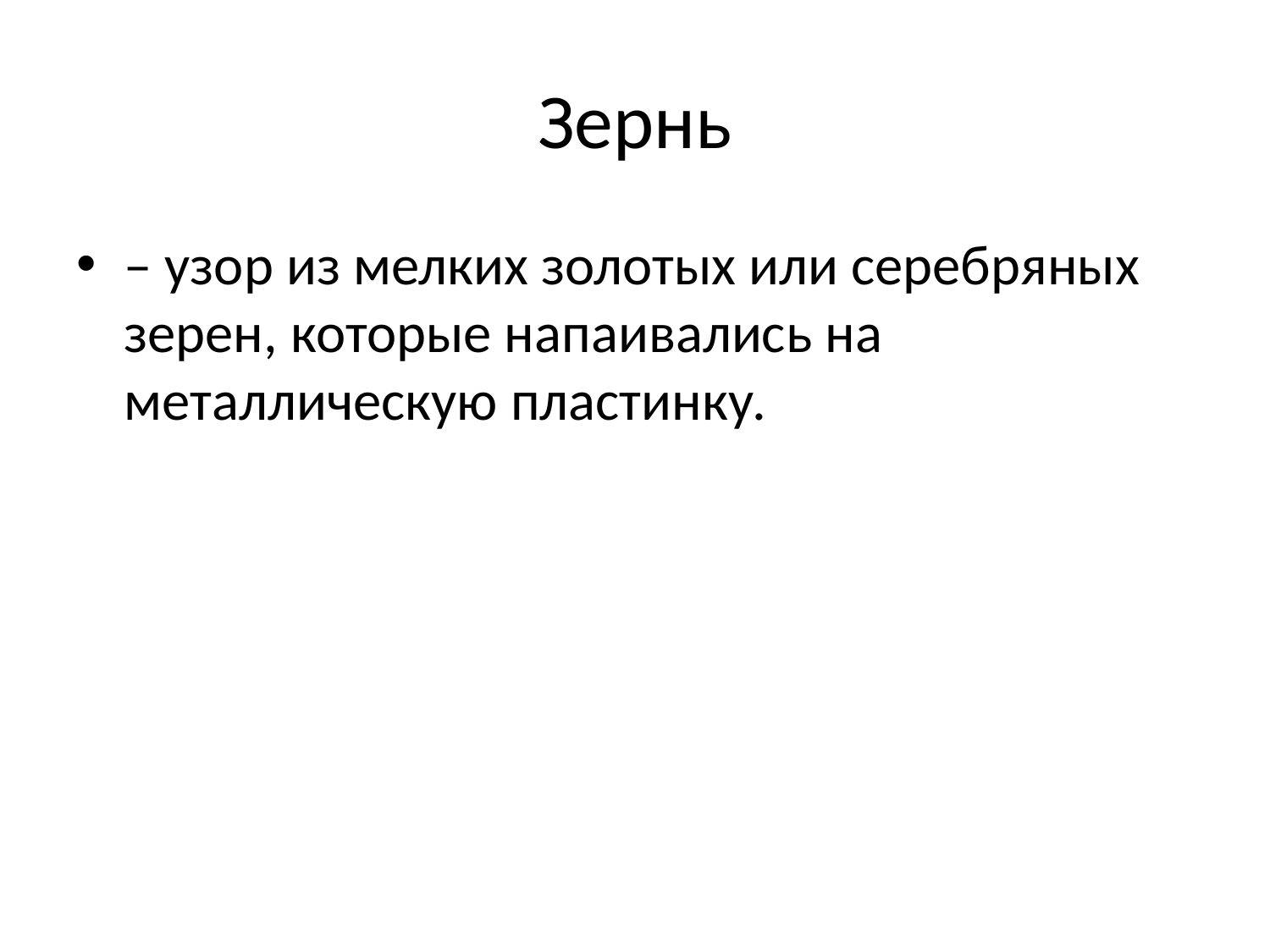

# Зернь
– узор из мелких золотых или серебряных зерен, которые напаивались на металлическую пластинку.